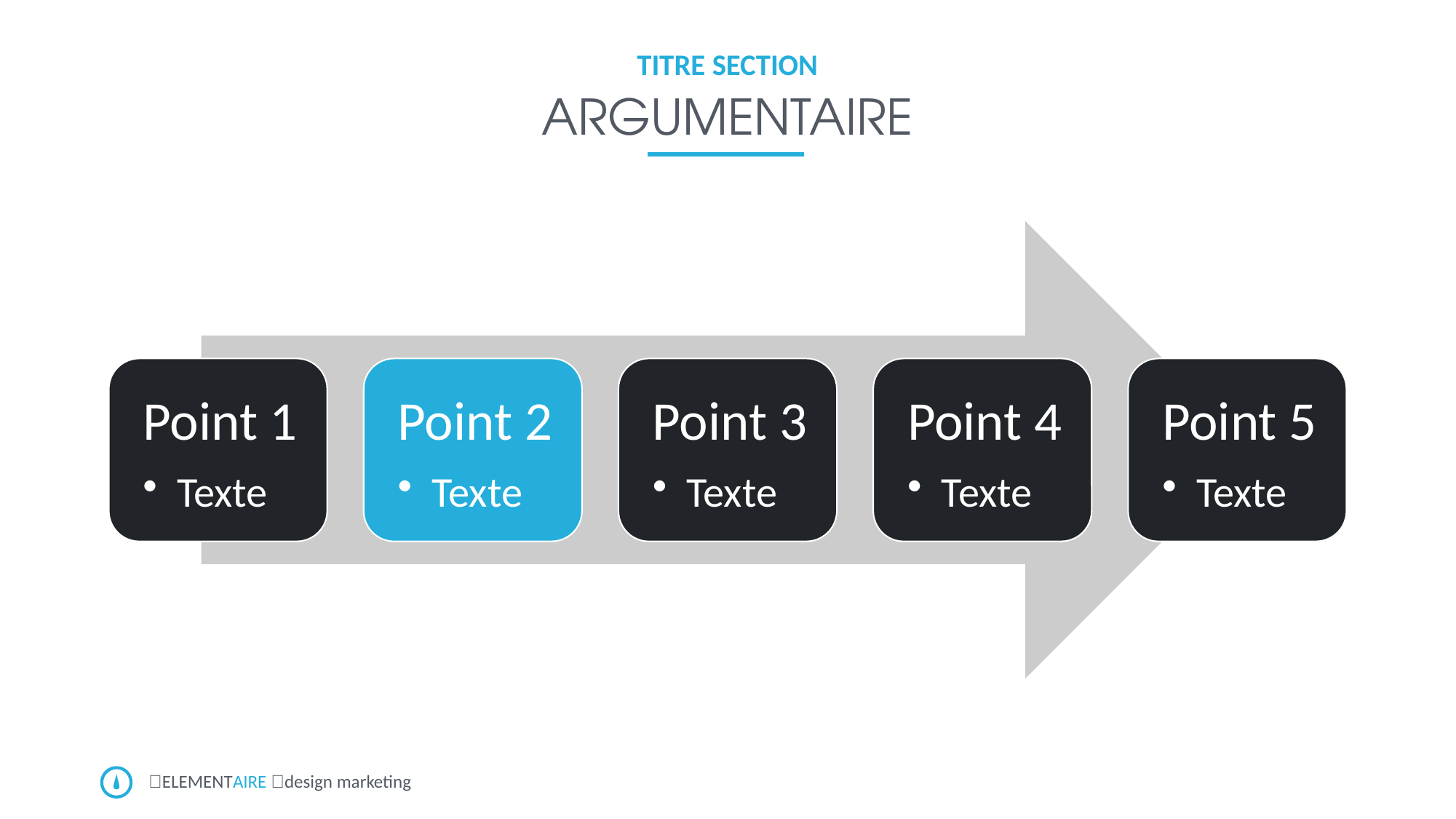

Titre section
# argumentaire
Point 1
Texte
Point 2
Texte
Point 3
Texte
Point 4
Texte
Point 5
Texte